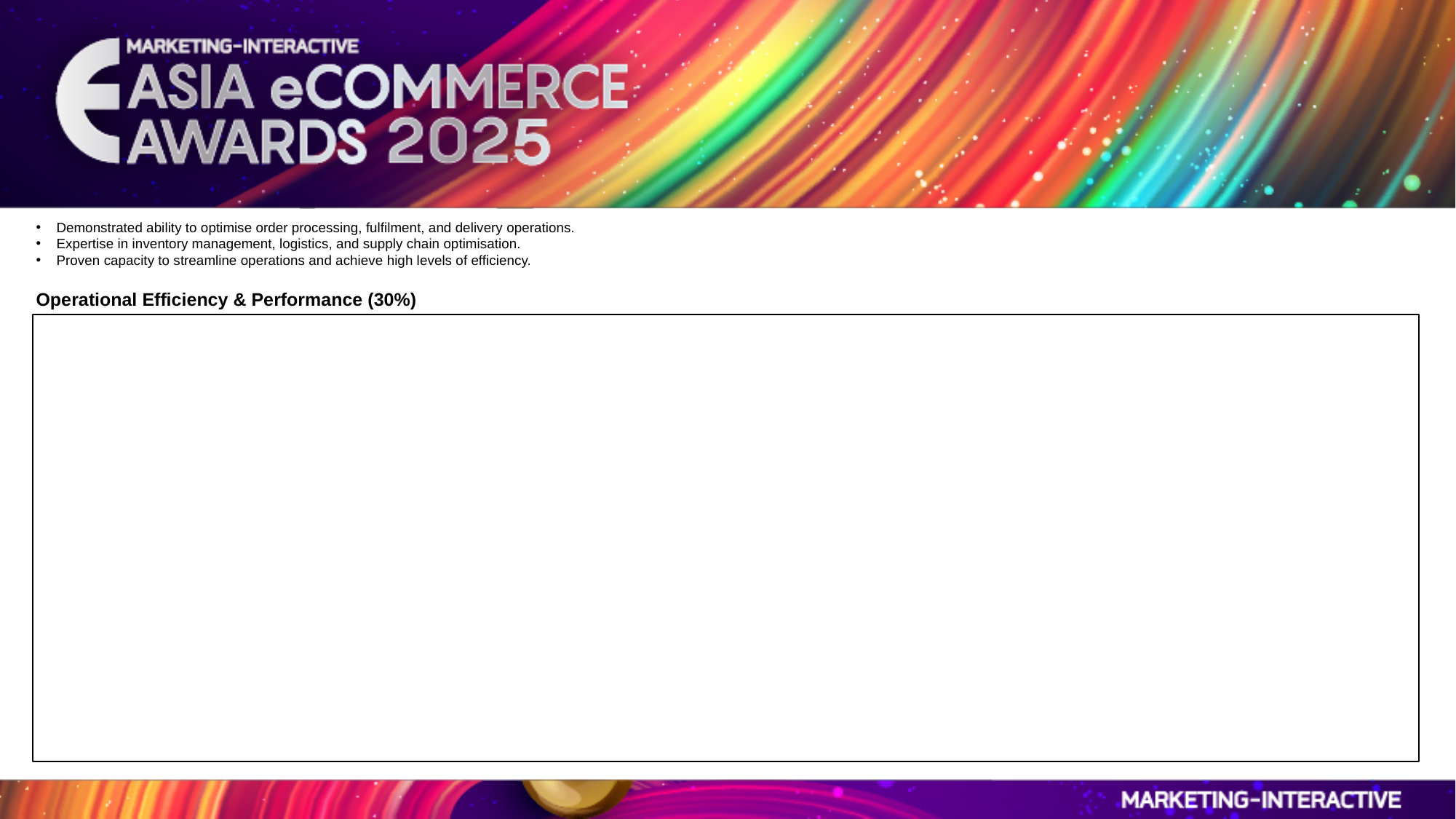

Demonstrated ability to optimise order processing, fulfilment, and delivery operations.
Expertise in inventory management, logistics, and supply chain optimisation.
Proven capacity to streamline operations and achieve high levels of efficiency.

Operational Efficiency & Performance (30%)